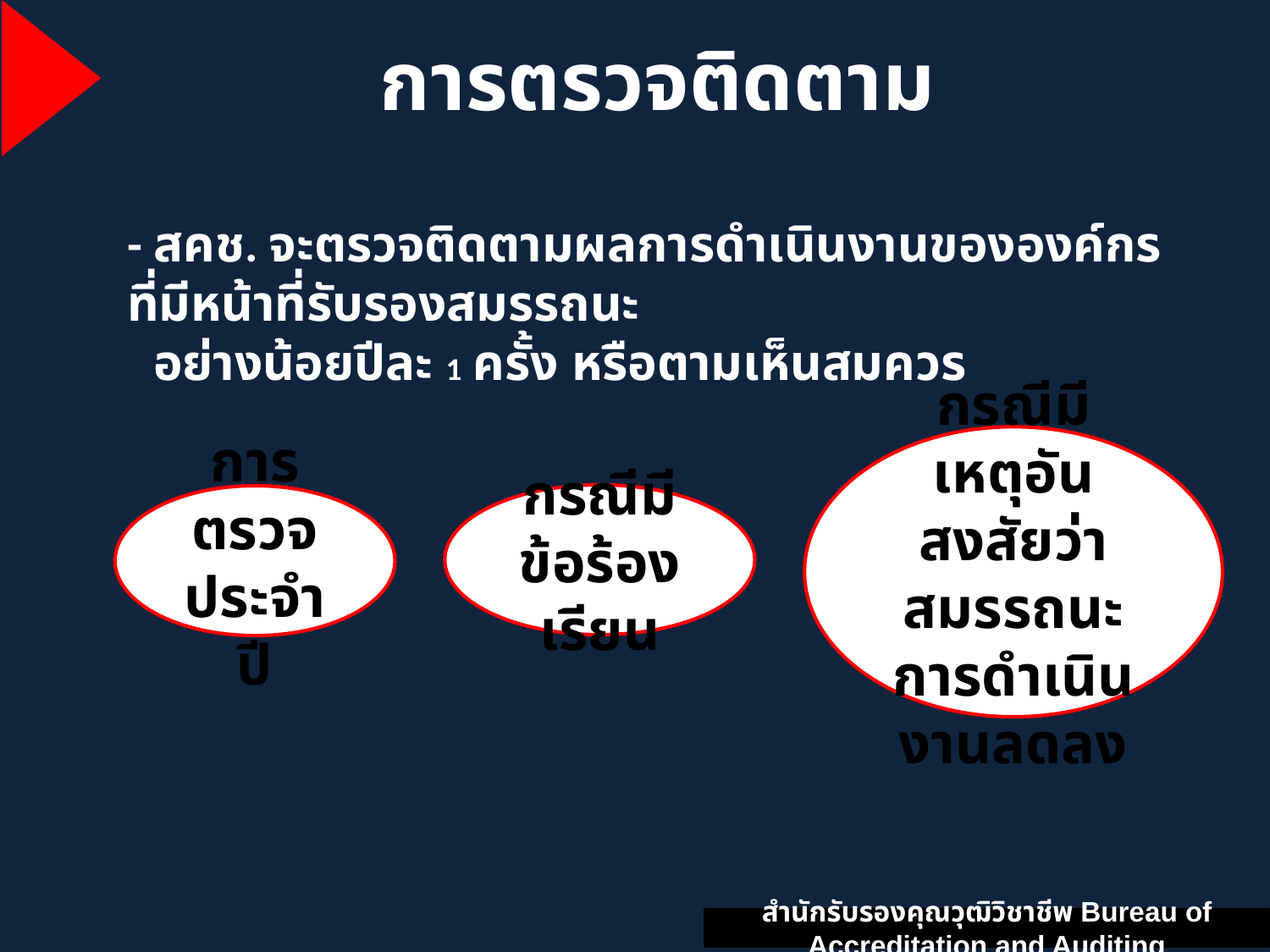

การตรวจติดตาม

- สคช. จะตรวจติดตามผลการดำเนินงานขององค์กรที่มีหน้าที่รับรองสมรรถนะ
  อย่างน้อยปีละ 1 ครั้ง หรือตามเห็นสมควร
กรณีมี
เหตุอันสงสัยว่าสมรรถนะการดำเนินงานลดลง
กรณีมี
ข้อร้องเรียน
การตรวจประจำปี
สำนักรับรองคุณวุฒิวิชาชีพ Bureau of Accreditation and Auditing